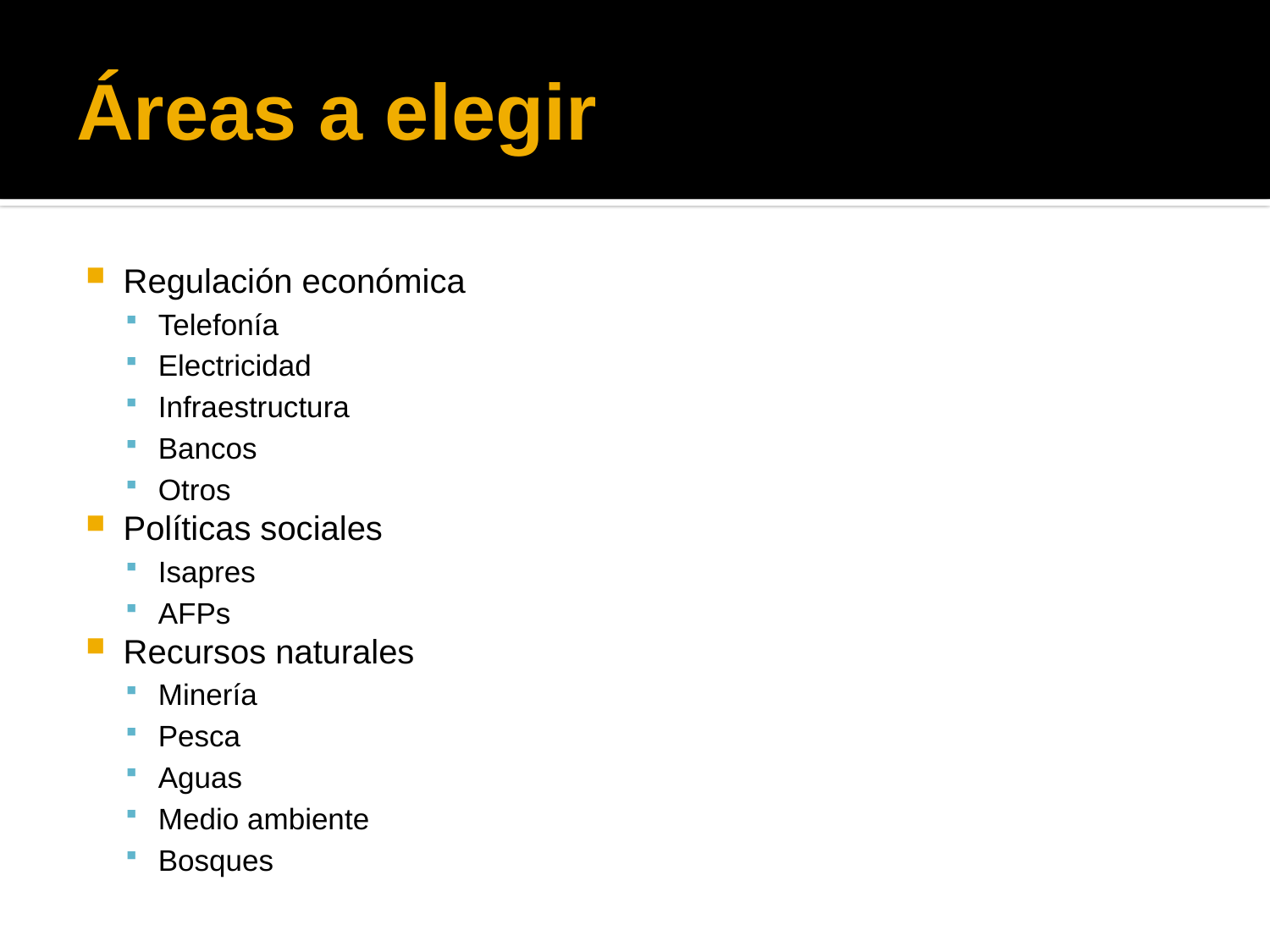

# Áreas a elegir
Regulación económica
Telefonía
Electricidad
Infraestructura
Bancos
Otros
Políticas sociales
Isapres
AFPs
Recursos naturales
Minería
Pesca
Aguas
Medio ambiente
Bosques